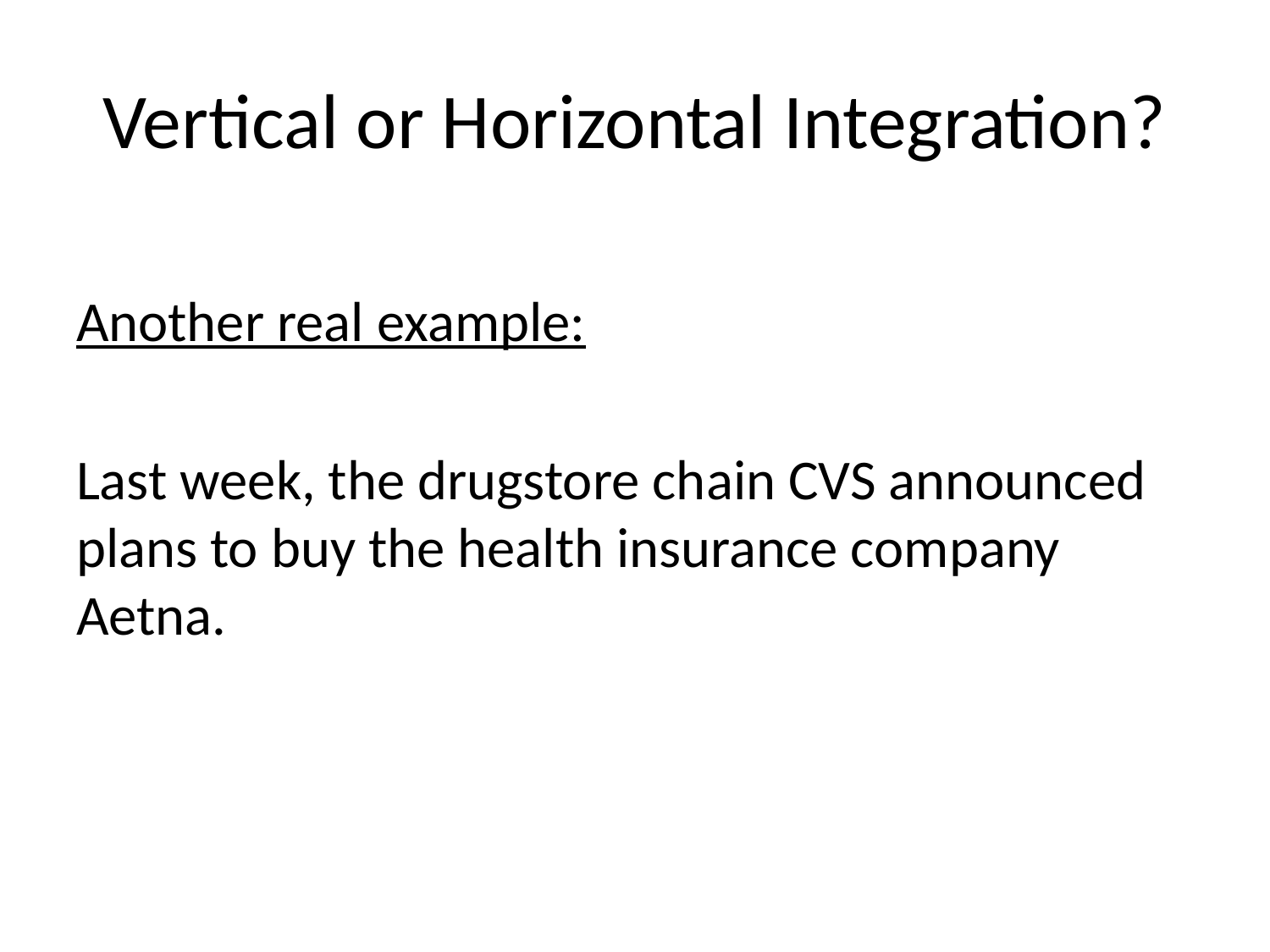

# Vertical or Horizontal Integration?
Another real example:

Last week, the drugstore chain CVS announced plans to buy the health insurance company Aetna.